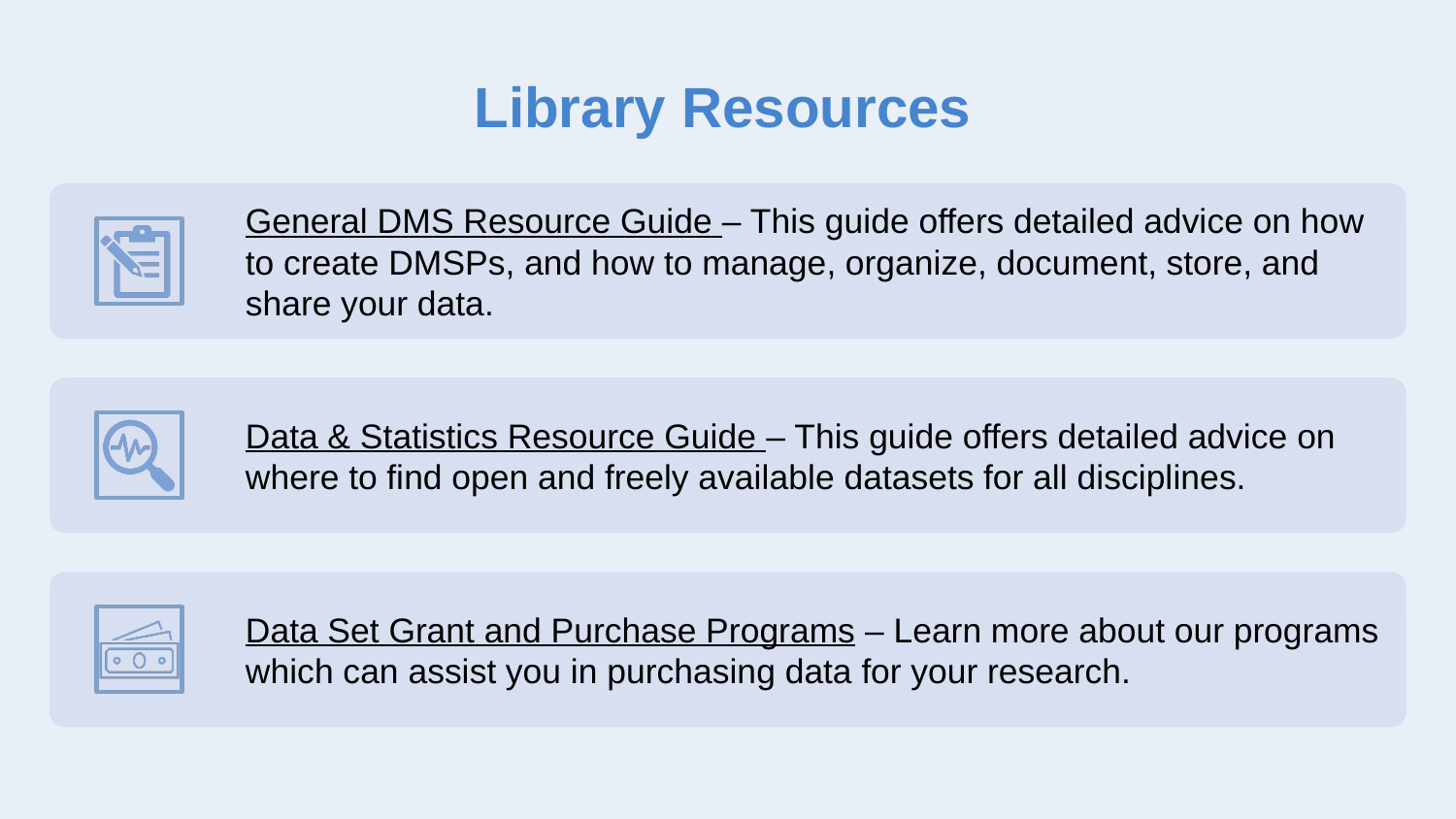

# Library Resources
General DMS Resource Guide – This guide offers detailed advice on how to create DMSPs, and how to manage, organize, document, store, and share your data.
Data & Statistics Resource Guide – This guide offers detailed advice on where to find open and freely available datasets for all disciplines.
Data Set Grant and Purchase Programs – Learn more about our programs which can assist you in purchasing data for your research.